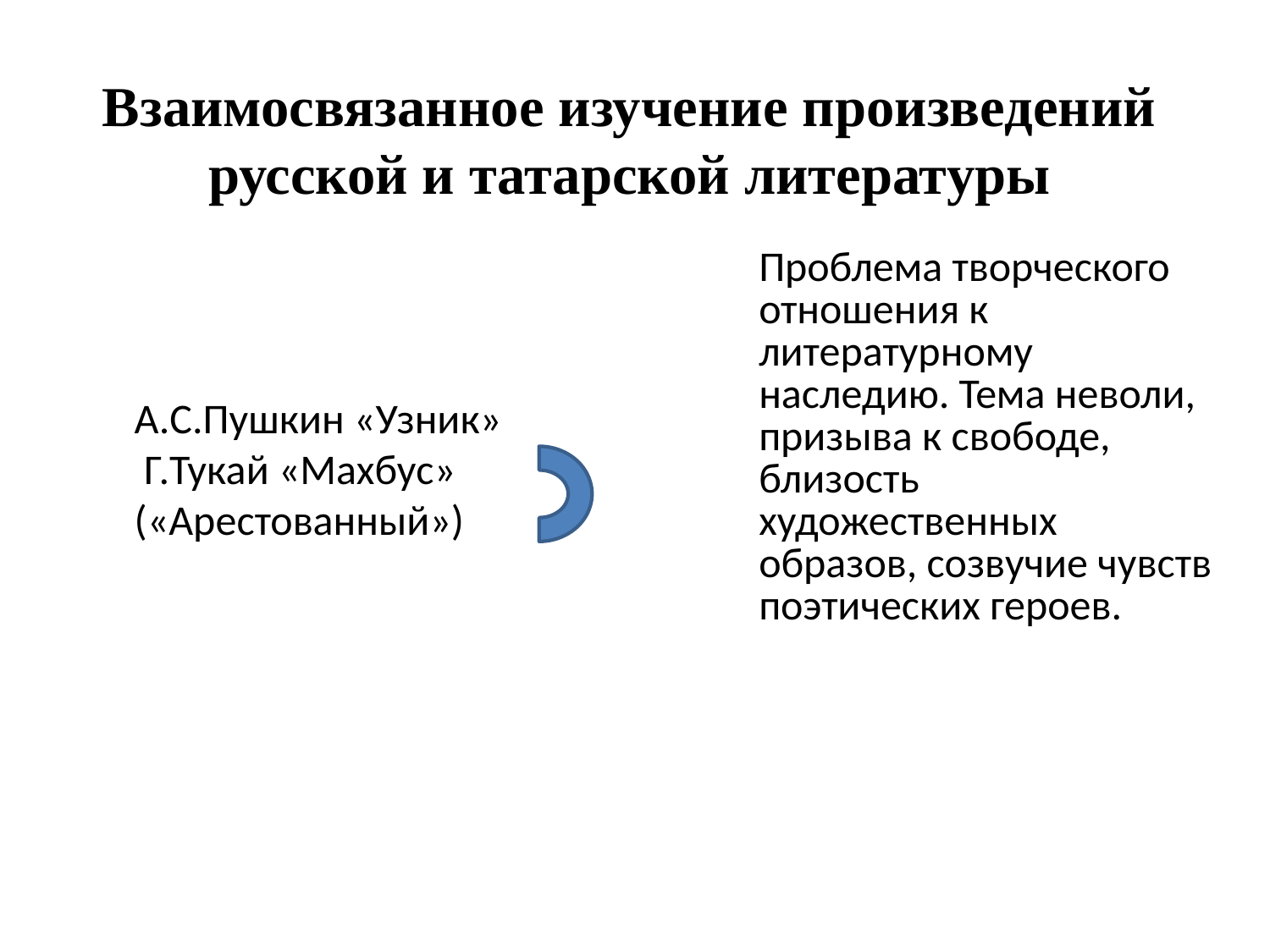

# Взаимосвязанное изучение произведений русской и татарской литературы
| А.С.Пушкин «Узник» Г.Тукай «Махбус» («Арестованный») | Проблема творческого отношения к литературному наследию. Тема неволи, призыва к свободе, близость художественных образов, созвучие чувств поэтических героев. |
| --- | --- |